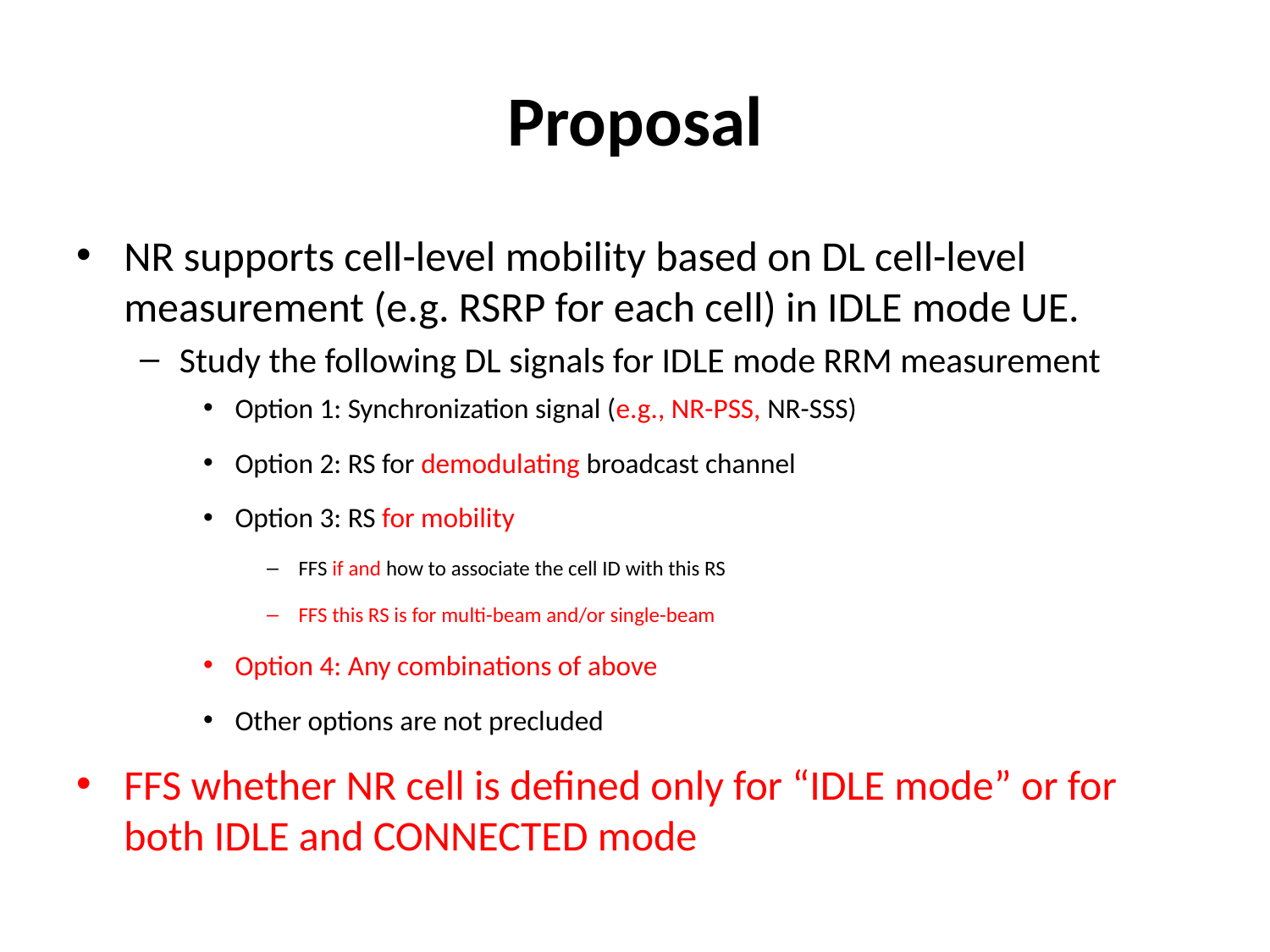

# Proposal
NR supports cell-level mobility based on DL cell-level measurement (e.g. RSRP for each cell) in IDLE mode UE.
Study the following DL signals for IDLE mode RRM measurement
Option 1: Synchronization signal (e.g., NR-PSS, NR-SSS)
Option 2: RS for demodulating broadcast channel
Option 3: RS for mobility
FFS if and how to associate the cell ID with this RS
FFS this RS is for multi-beam and/or single-beam
Option 4: Any combinations of above
Other options are not precluded
FFS whether NR cell is defined only for “IDLE mode” or for both IDLE and CONNECTED mode